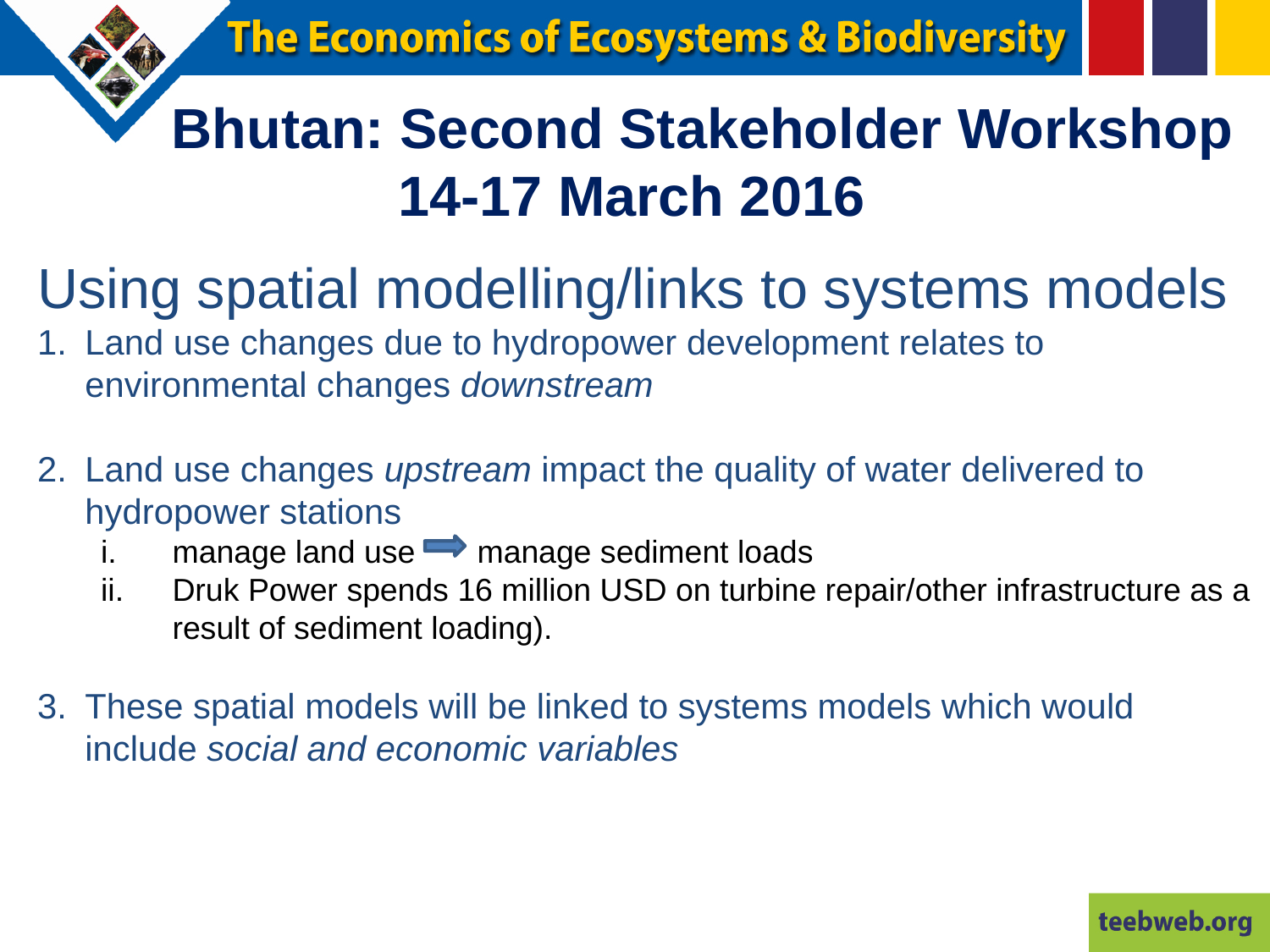

Bhutan: Second Stakeholder Workshop
14-17 March 2016
Using spatial modelling/links to systems models
Land use changes due to hydropower development relates to environmental changes downstream

Land use changes upstream impact the quality of water delivered to hydropower stations
manage land use       manage sediment loads
Druk Power spends 16 million USD on turbine repair/other infrastructure as a result of sediment loading).

These spatial models will be linked to systems models which would include social and economic variables